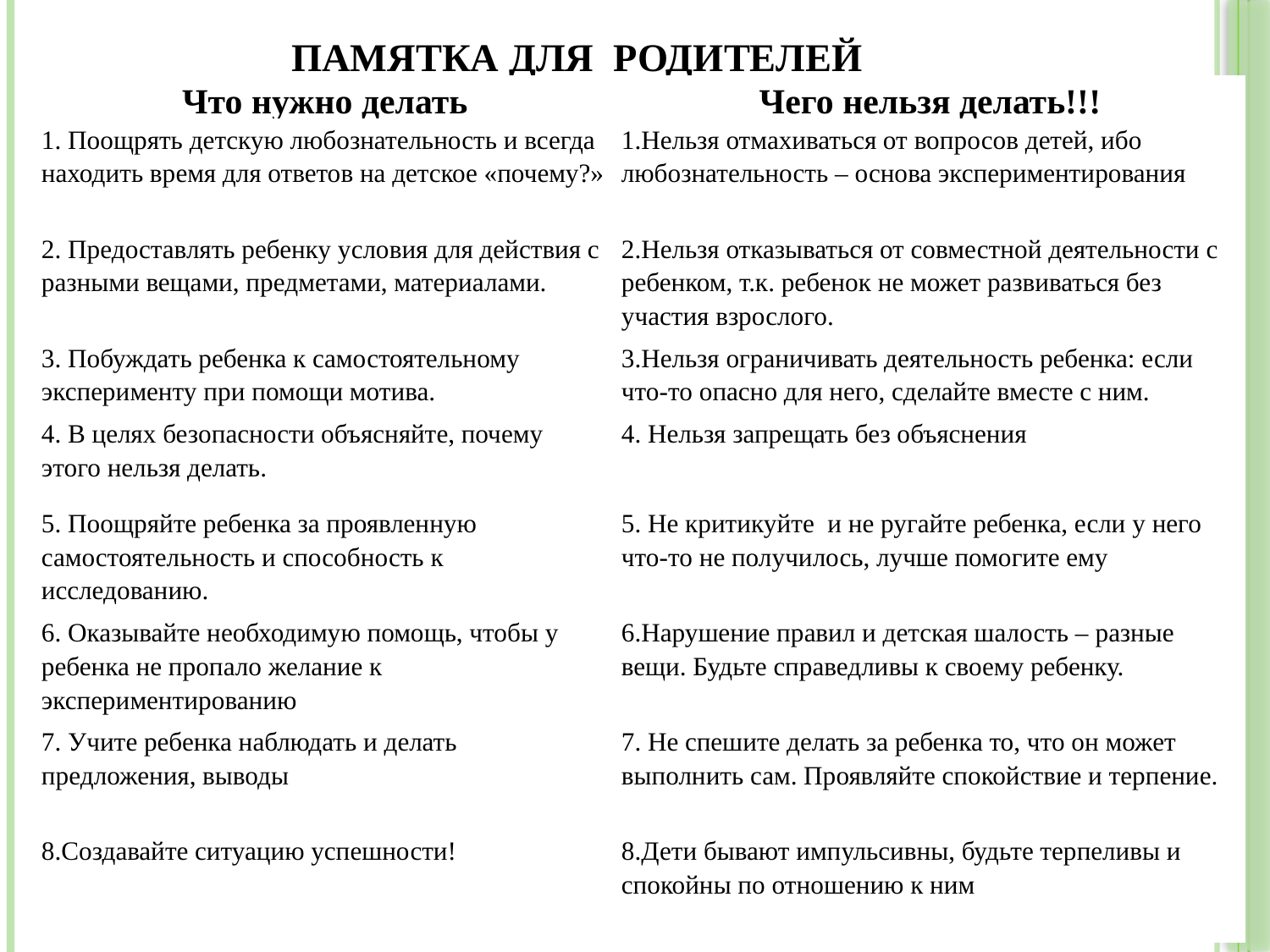

# памятка для  родителей
| Что нужно делать | Чего нельзя делать!!! |
| --- | --- |
| 1. Поощрять детскую любознательность и всегда находить время для ответов на детское «почему?» | 1.Нельзя отмахиваться от вопросов детей, ибо любознательность – основа экспериментирования |
| 2. Предоставлять ребенку условия для действия с разными вещами, предметами, материалами. | 2.Нельзя отказываться от совместной деятельности с ребенком, т.к. ребенок не может развиваться без участия взрослого. |
| 3. Побуждать ребенка к самостоятельному эксперименту при помощи мотива. | 3.Нельзя ограничивать деятельность ребенка: если что-то опасно для него, сделайте вместе с ним. |
| 4. В целях безопасности объясняйте, почему этого нельзя делать. | 4. Нельзя запрещать без объяснения |
| 5. Поощряйте ребенка за проявленную самостоятельность и способность к исследованию. | 5. Не критикуйте и не ругайте ребенка, если у него что-то не получилось, лучше помогите ему |
| 6. Оказывайте необходимую помощь, чтобы у ребенка не пропало желание к экспериментированию | 6.Нарушение правил и детская шалость – разные вещи. Будьте справедливы к своему ребенку. |
| 7. Учите ребенка наблюдать и делать предложения, выводы | 7. Не спешите делать за ребенка то, что он может выполнить сам. Проявляйте спокойствие и терпение. |
| 8.Создавайте ситуацию успешности! | 8.Дети бывают импульсивны, будьте терпеливы и спокойны по отношению к ним |